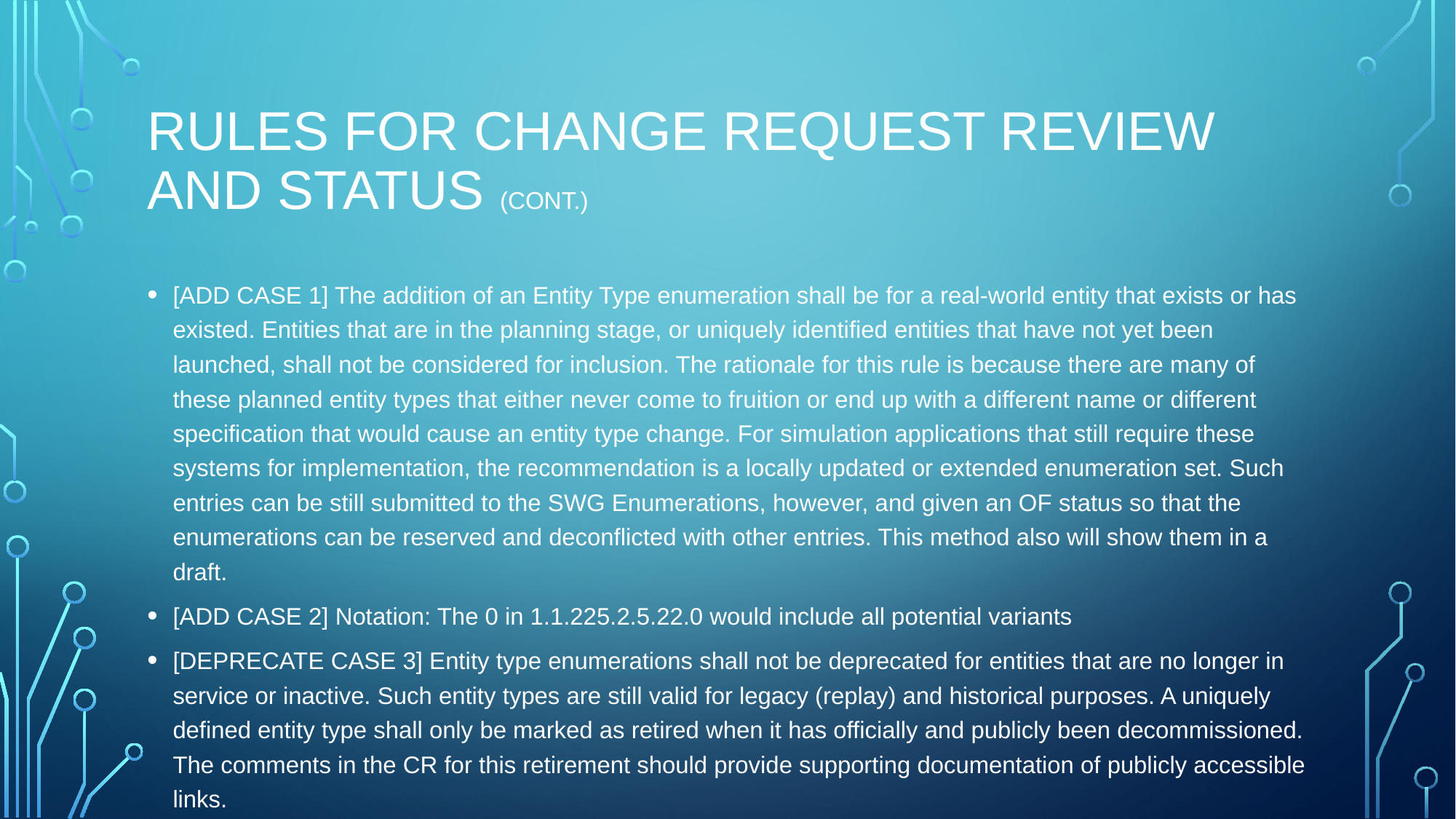

# Rules for change request review and status (cont.)
[ADD CASE 1] The addition of an Entity Type enumeration shall be for a real-world entity that exists or has existed. Entities that are in the planning stage, or uniquely identified entities that have not yet been launched, shall not be considered for inclusion. The rationale for this rule is because there are many of these planned entity types that either never come to fruition or end up with a different name or different specification that would cause an entity type change. For simulation applications that still require these systems for implementation, the recommendation is a locally updated or extended enumeration set. Such entries can be still submitted to the SWG Enumerations, however, and given an OF status so that the enumerations can be reserved and deconflicted with other entries. This method also will show them in a draft.
[ADD CASE 2] Notation: The 0 in 1.1.225.2.5.22.0 would include all potential variants
[DEPRECATE CASE 3] Entity type enumerations shall not be deprecated for entities that are no longer in service or inactive. Such entity types are still valid for legacy (replay) and historical purposes. A uniquely defined entity type shall only be marked as retired when it has officially and publicly been decommissioned. The comments in the CR for this retirement should provide supporting documentation of publicly accessible links.